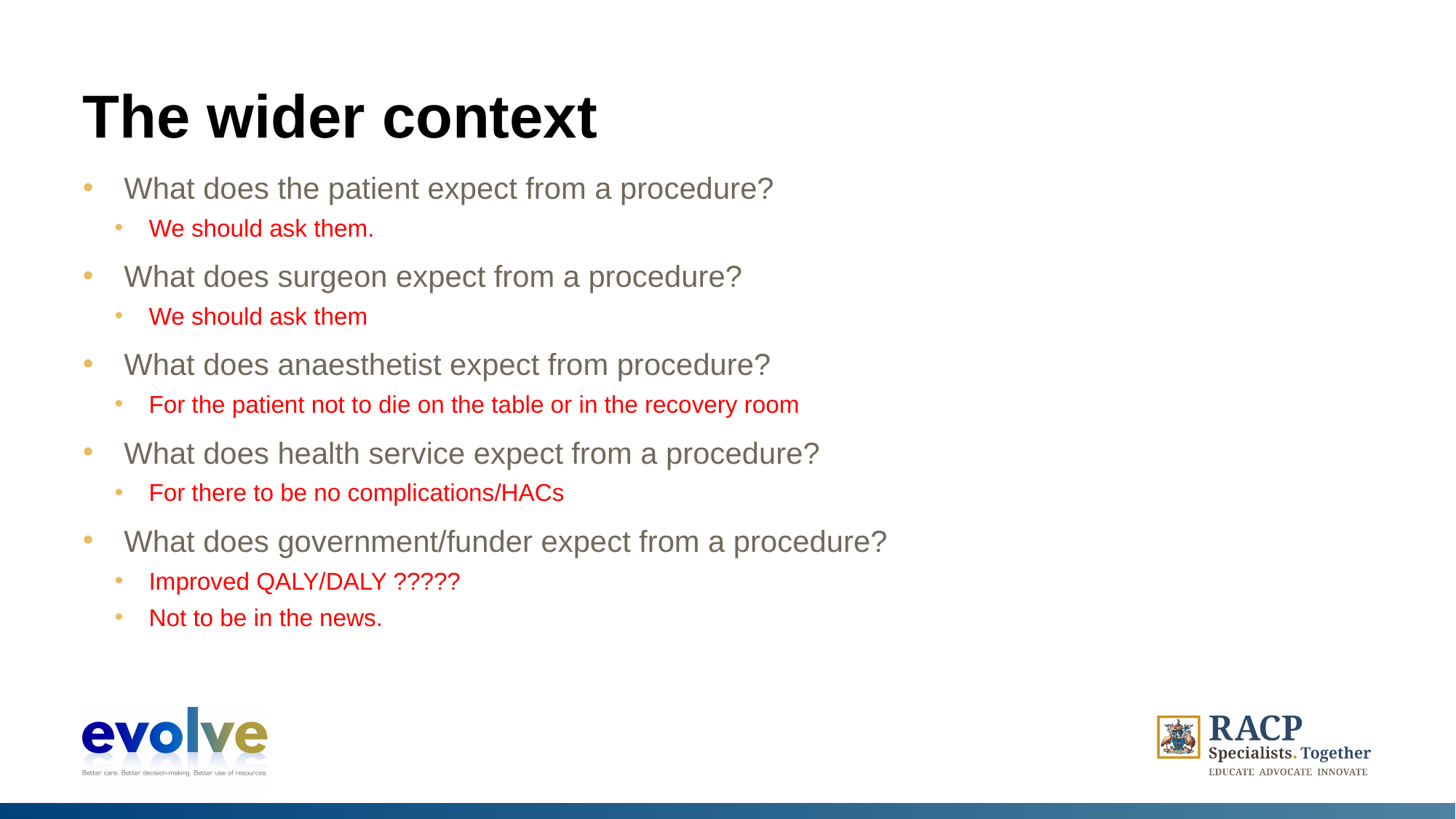

# The wider context
What does the patient expect from a procedure?
We should ask them.
What does surgeon expect from a procedure?
We should ask them
What does anaesthetist expect from procedure?
For the patient not to die on the table or in the recovery room
What does health service expect from a procedure?
For there to be no complications/HACs
What does government/funder expect from a procedure?
Improved QALY/DALY ?????
Not to be in the news.